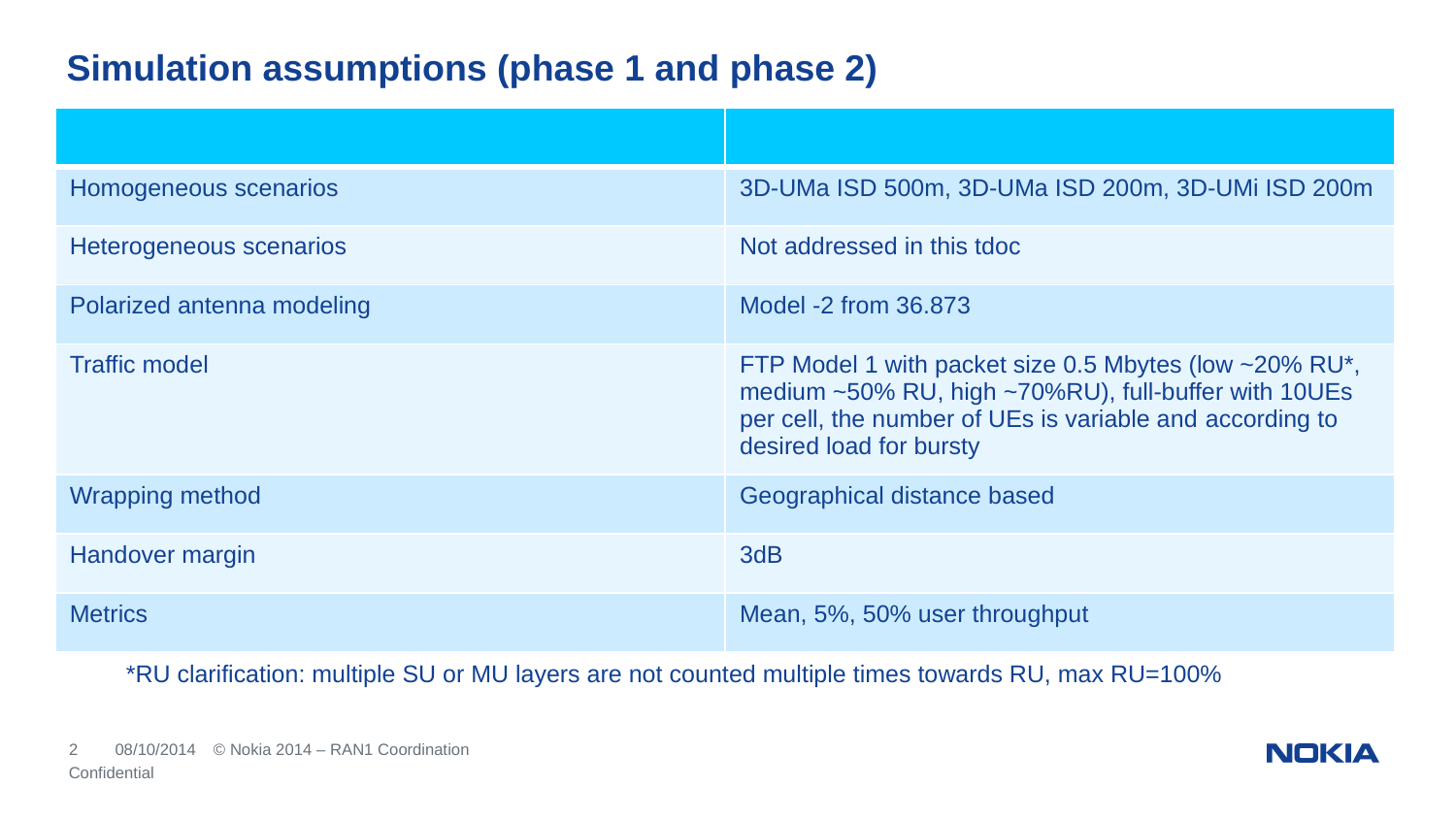

# Simulation assumptions (phase 1 and phase 2)
|  |  |
| --- | --- |
| Homogeneous scenarios | 3D-UMa ISD 500m, 3D-UMa ISD 200m, 3D-UMi ISD 200m |
| Heterogeneous scenarios | Not addressed in this tdoc |
| Polarized antenna modeling | Model -2 from 36.873 |
| Traffic model | FTP Model 1 with packet size 0.5 Mbytes (low ~20% RU\*, medium ~50% RU, high ~70%RU), full-buffer with 10UEs per cell, the number of UEs is variable and according to desired load for bursty |
| Wrapping method | Geographical distance based |
| Handover margin | 3dB |
| Metrics | Mean, 5%, 50% user throughput |
*RU clarification: multiple SU or MU layers are not counted multiple times towards RU, max RU=100%